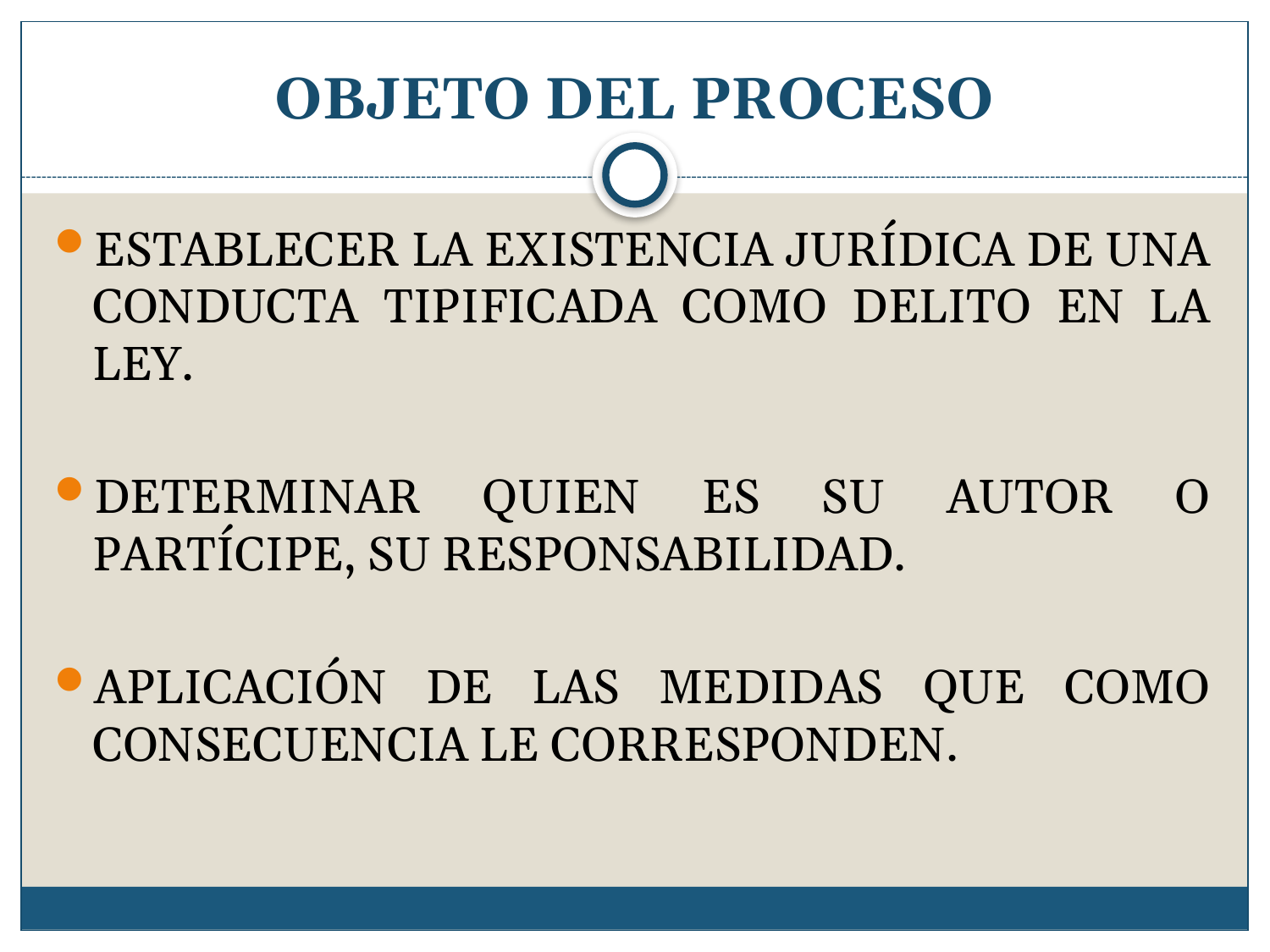

# OBJETO DEL PROCESO
ESTABLECER LA EXISTENCIA JURÍDICA DE UNA CONDUCTA TIPIFICADA COMO DELITO EN LA LEY.

DETERMINAR QUIEN ES SU AUTOR O PARTÍCIPE, SU RESPONSABILIDAD.

APLICACIÓN DE LAS MEDIDAS QUE COMO CONSECUENCIA LE CORRESPONDEN.